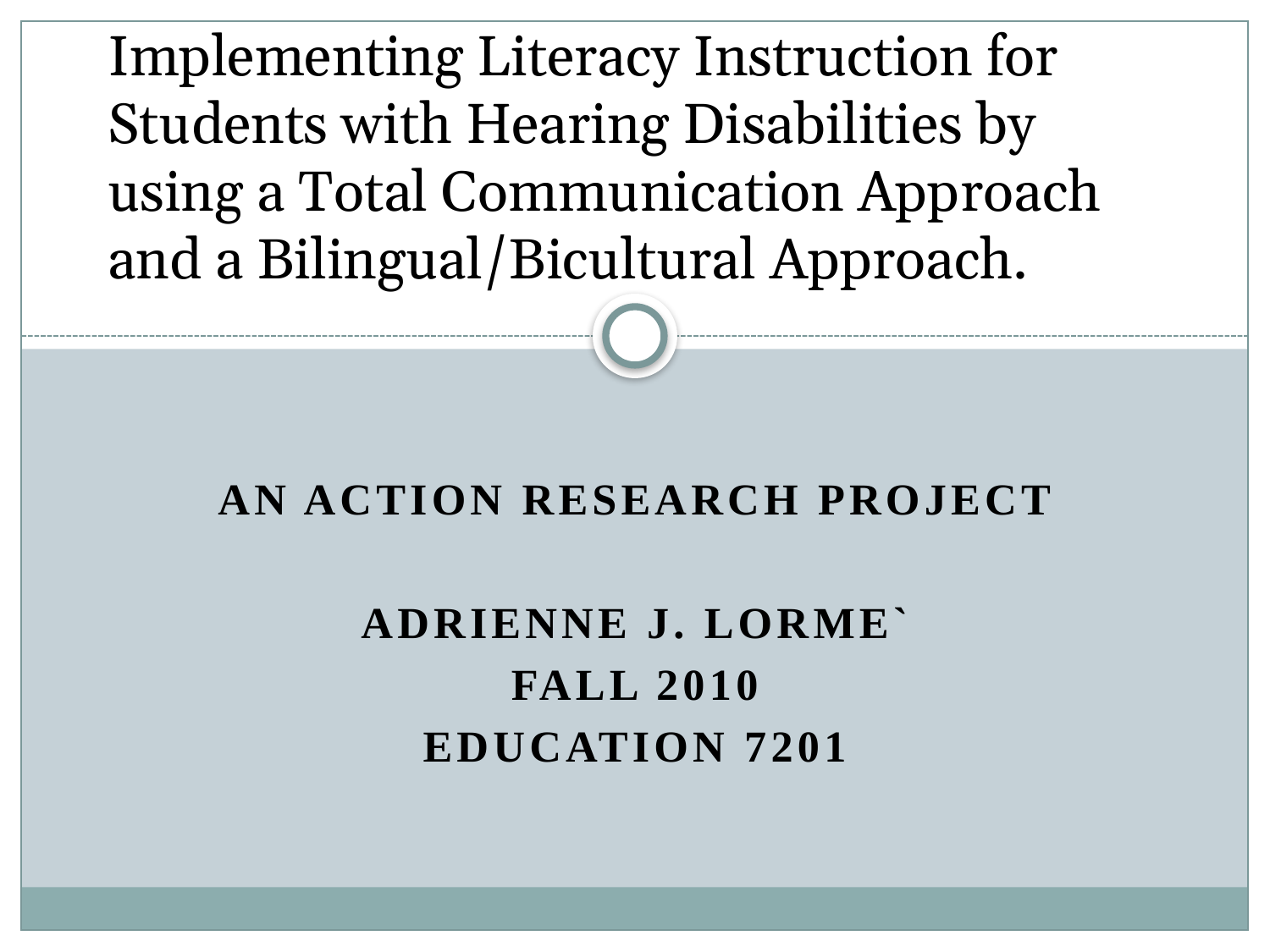

# Implementing Literacy Instruction for Students with Hearing Disabilities by using a Total Communication Approach and a Bilingual/Bicultural Approach.

An Action Research Project

Adrienne J. Lorme`
Fall 2010
Education 7201